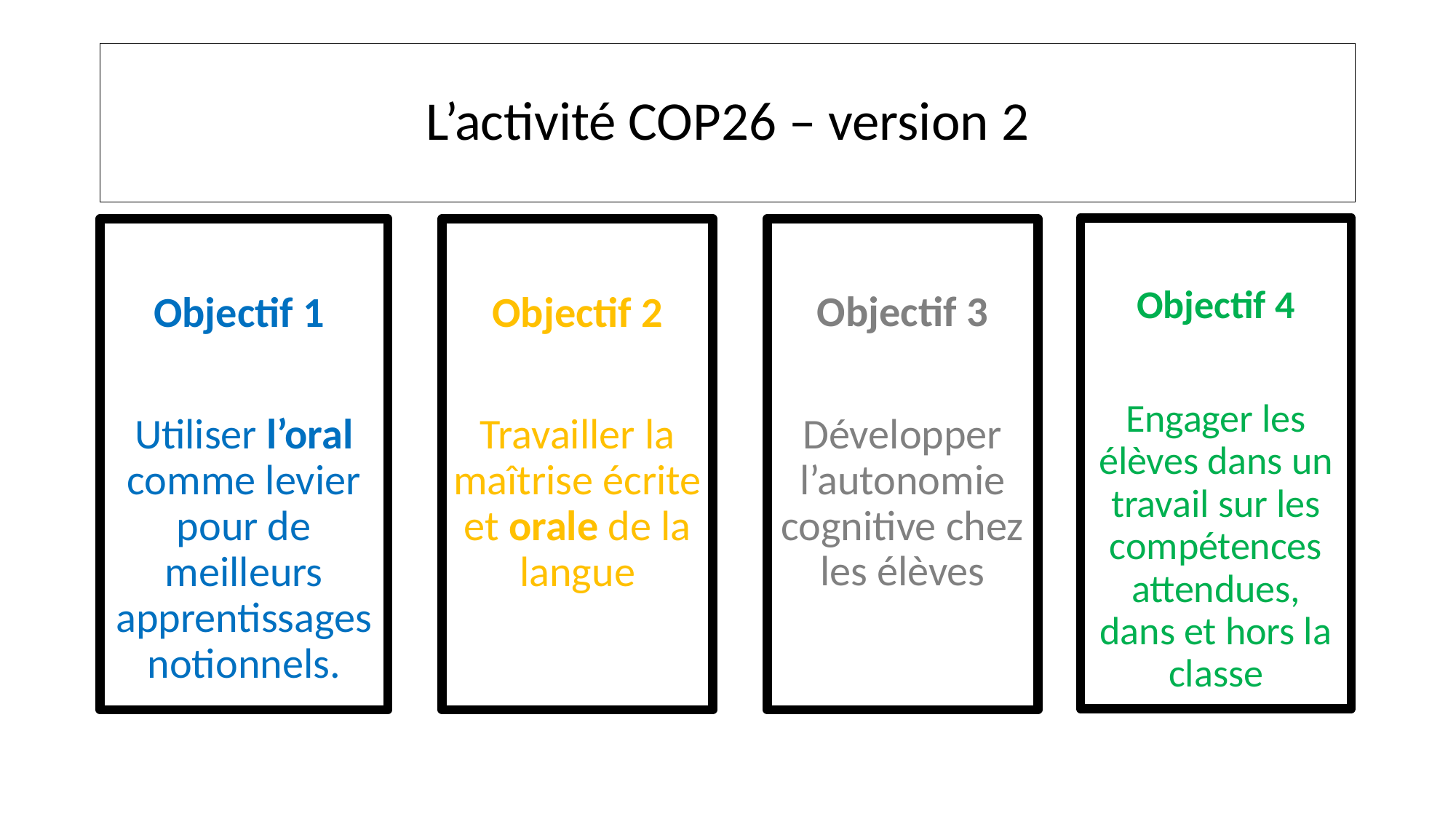

# L’activité COP26 – version 2

Objectif 4

Engager les élèves dans un travail sur les compétences attendues, dans et hors la classe

Objectif 2

Travailler la maîtrise écrite et orale de la langue

Objectif 3

Développer l’autonomie cognitive chez les élèves

Objectif 1

Utiliser l’oral comme levier pour de meilleurs apprentissages notionnels.